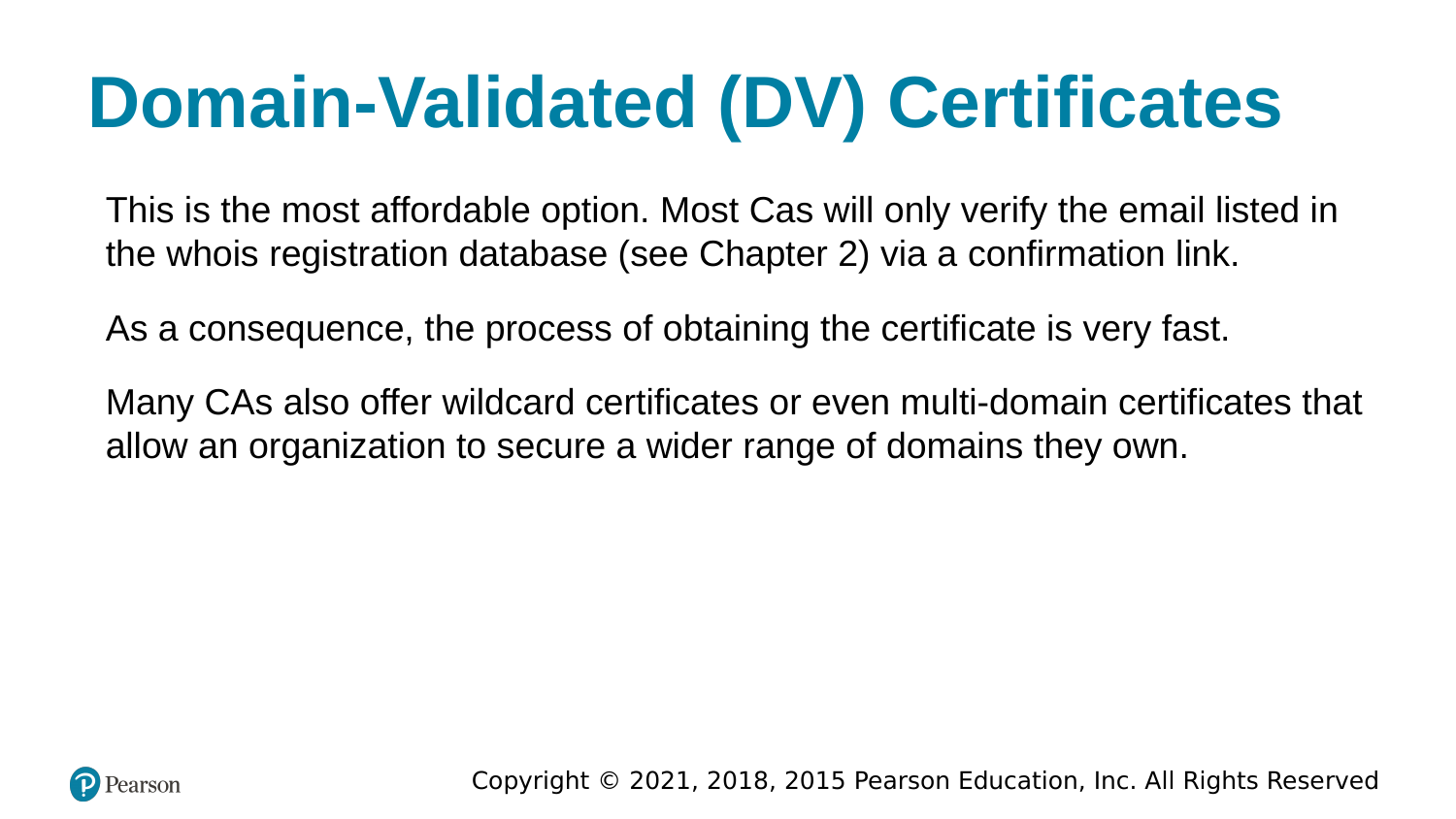

# Domain-Validated (DV) Certificates
This is the most affordable option. Most Cas will only verify the email listed in the whois registration database (see Chapter 2) via a confirmation link.
As a consequence, the process of obtaining the certificate is very fast.
Many CAs also offer wildcard certificates or even multi-domain certificates that allow an organization to secure a wider range of domains they own.